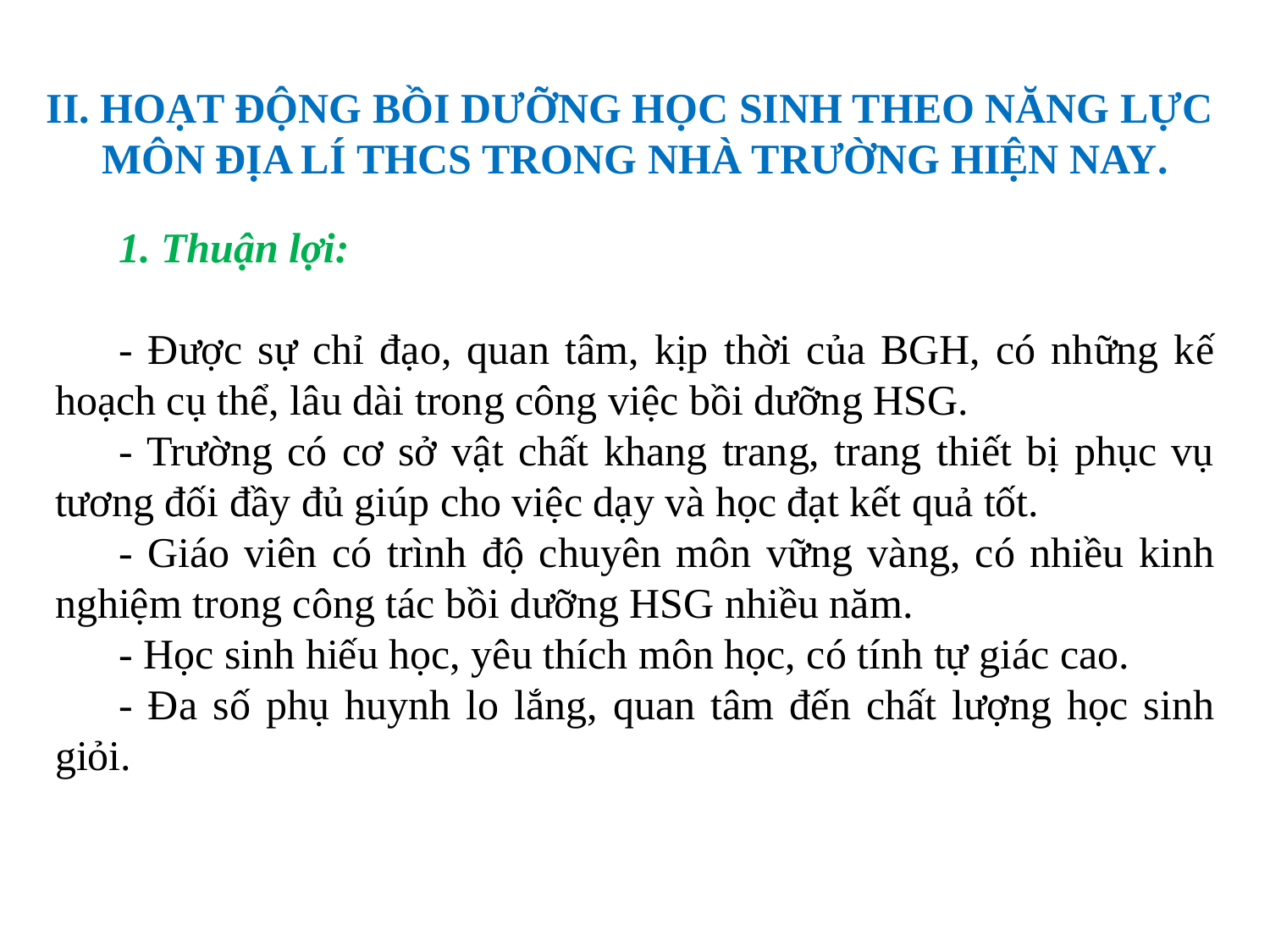

II. HOẠT ĐỘNG BỒI DƯỠNG HỌC SINH THEO NĂNG LỰC  MÔN ĐỊA LÍ THCS TRONG NHÀ TRƯỜNG HIỆN NAY.
1. Thuận lợi:

- Được sự chỉ đạo, quan tâm, kịp thời của BGH, có những kế hoạch cụ thể, lâu dài trong công việc bồi dưỡng HSG.
- Trường có cơ sở vật chất khang trang, trang thiết bị phục vụ tương đối đầy đủ giúp cho việc dạy và học đạt kết quả tốt.
- Giáo viên có trình độ chuyên môn vững vàng, có nhiều kinh nghiệm trong công tác bồi dưỡng HSG nhiều năm.
- Học sinh hiếu học, yêu thích môn học, có tính tự giác cao.
- Đa số phụ huynh lo lắng, quan tâm đến chất lượng học sinh giỏi.